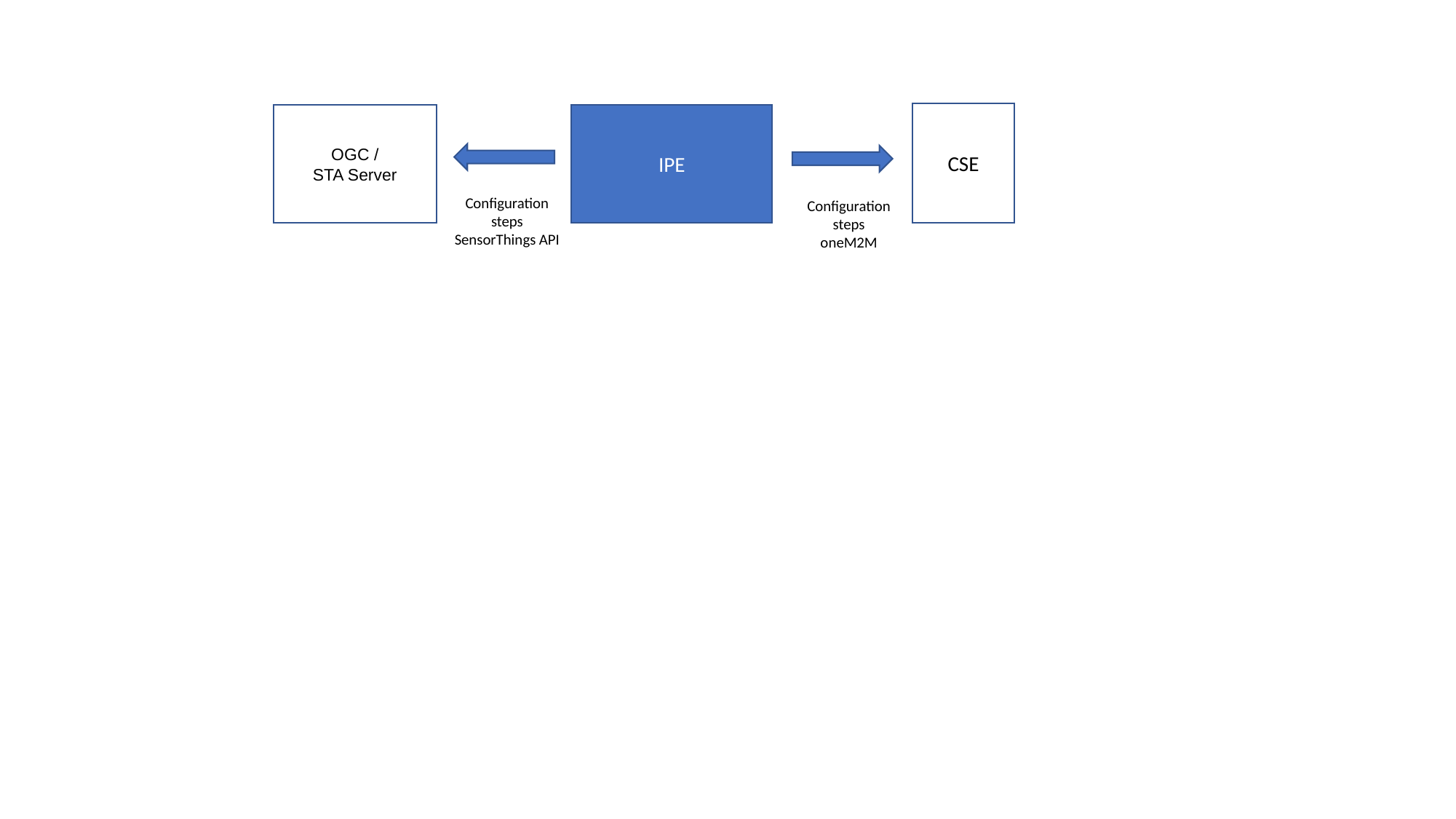

CSE
OGC /
STA Server
IPE

Configuration
steps
SensorThings API
Configuration
steps
oneM2M